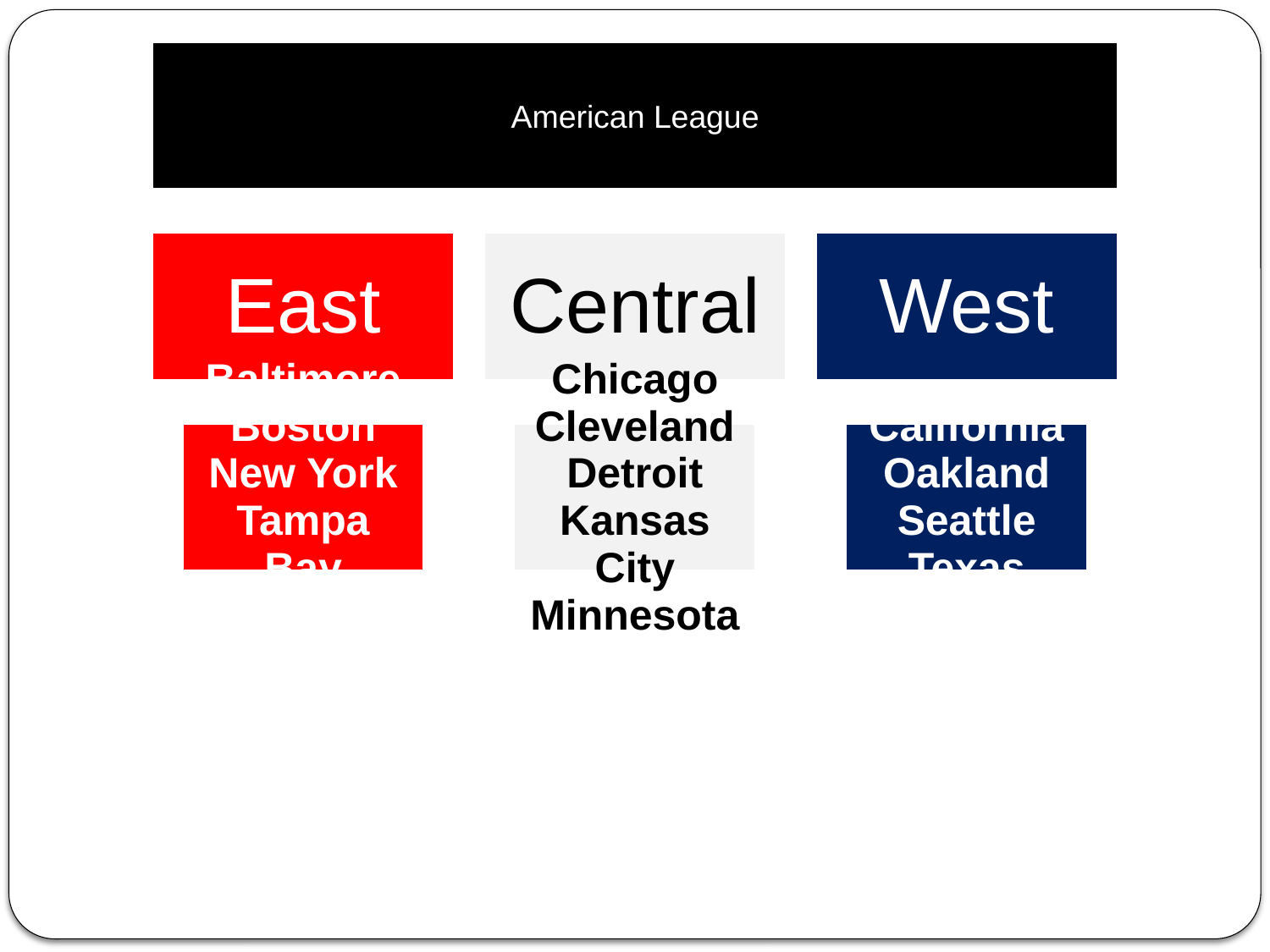

American League
East
Central
West
Baltimore
Boston
New York
Tampa Bay
Toronto
Chicago
Cleveland
Detroit
Kansas City
Minnesota
California
Oakland
Seattle
Texas